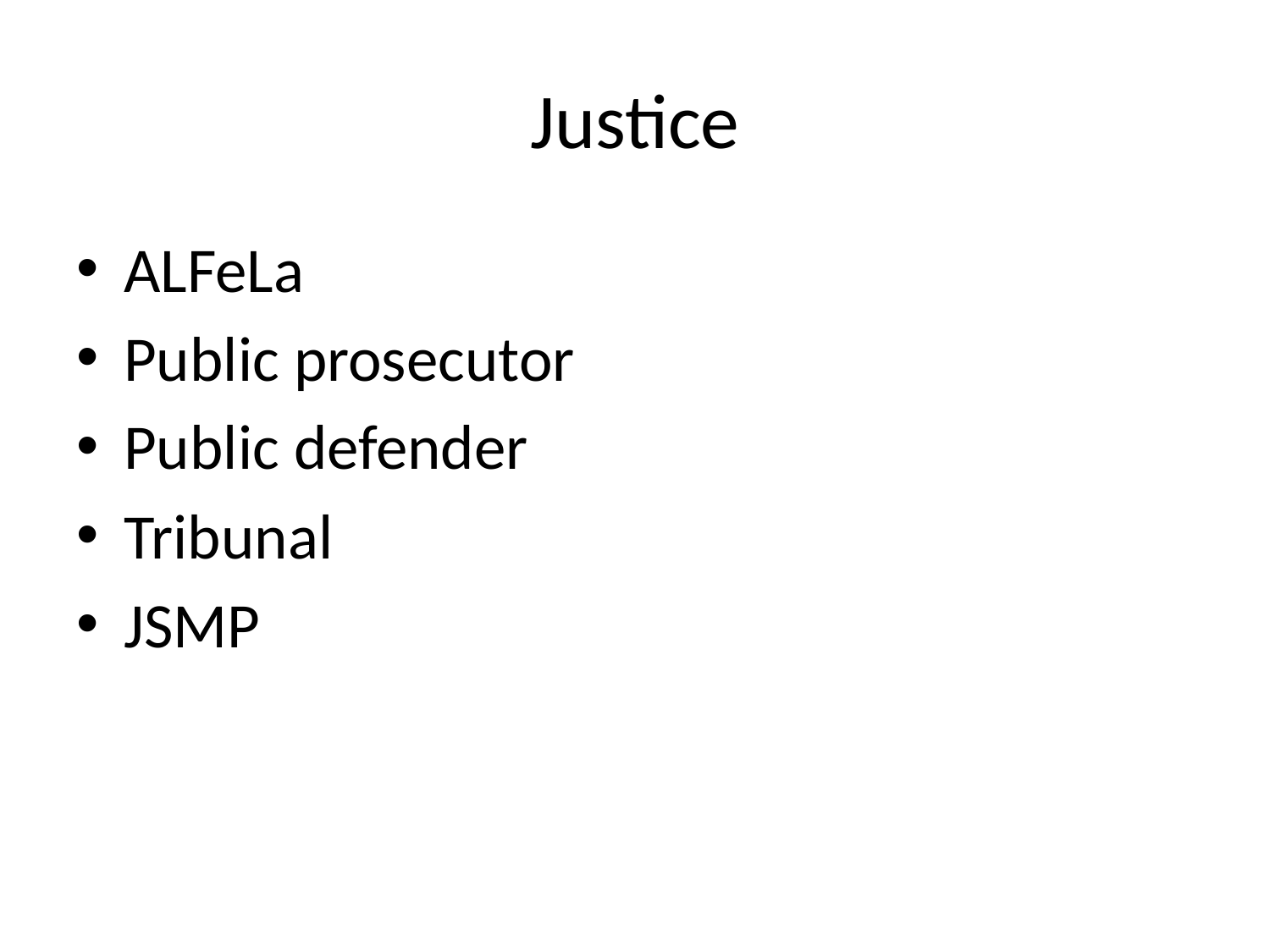

# Justice
ALFeLa
Public prosecutor
Public defender
Tribunal
JSMP